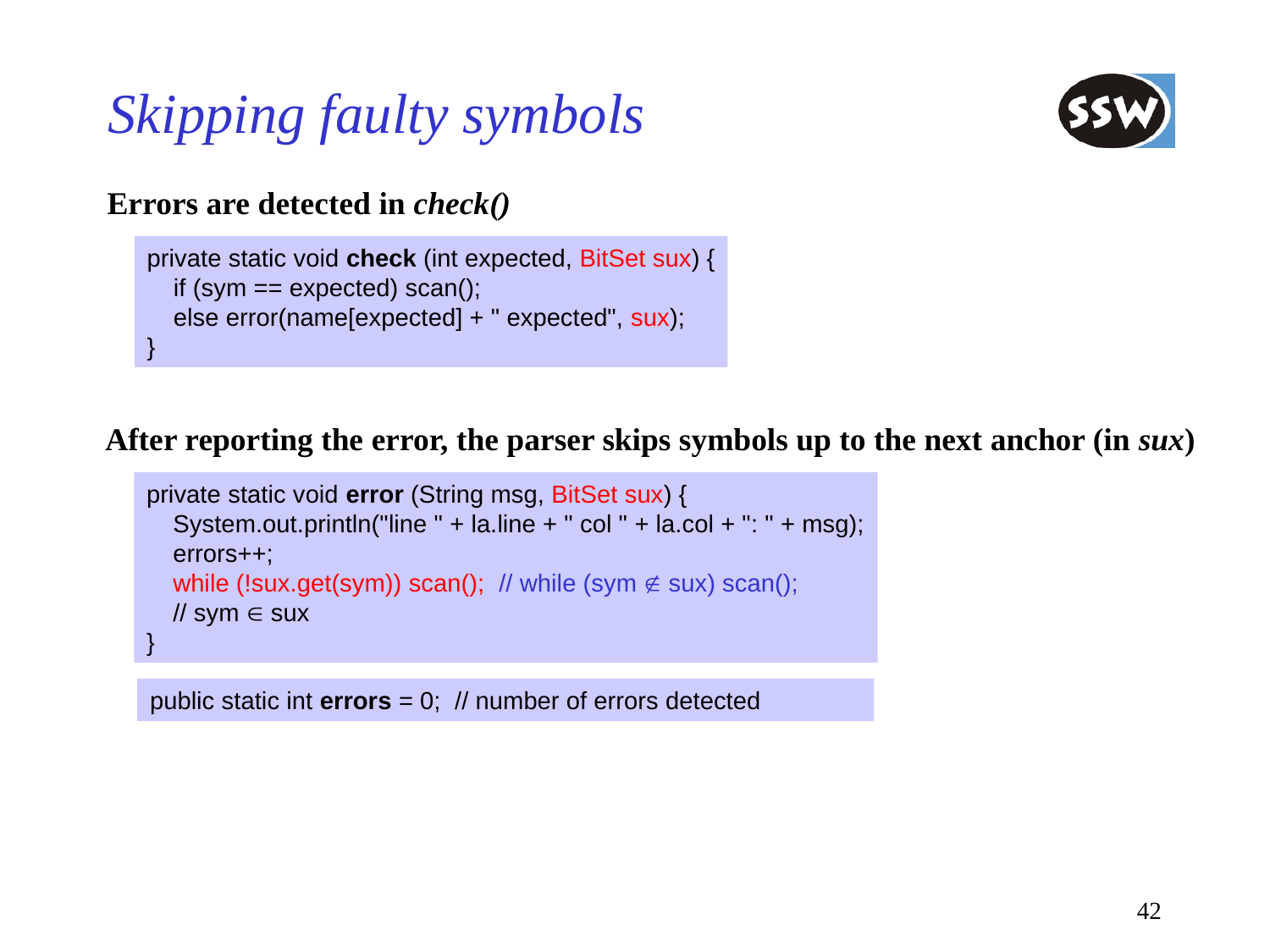

# Skipping faulty symbols
Errors are detected in check()
private static void check (int expected, BitSet sux) {
	if (sym == expected) scan();
	else error(name[expected] + " expected", sux);
}
After reporting the error, the parser skips symbols up to the next anchor (in sux)
private static void error (String msg, BitSet sux) {
	System.out.println("line " + la.line + " col " + la.col + ": " + msg);
	errors++;
	while (!sux.get(sym)) scan();  // while (sym ∉ sux) scan();
	// sym ∈ sux
}
public static int errors = 0;  // number of errors detected
42